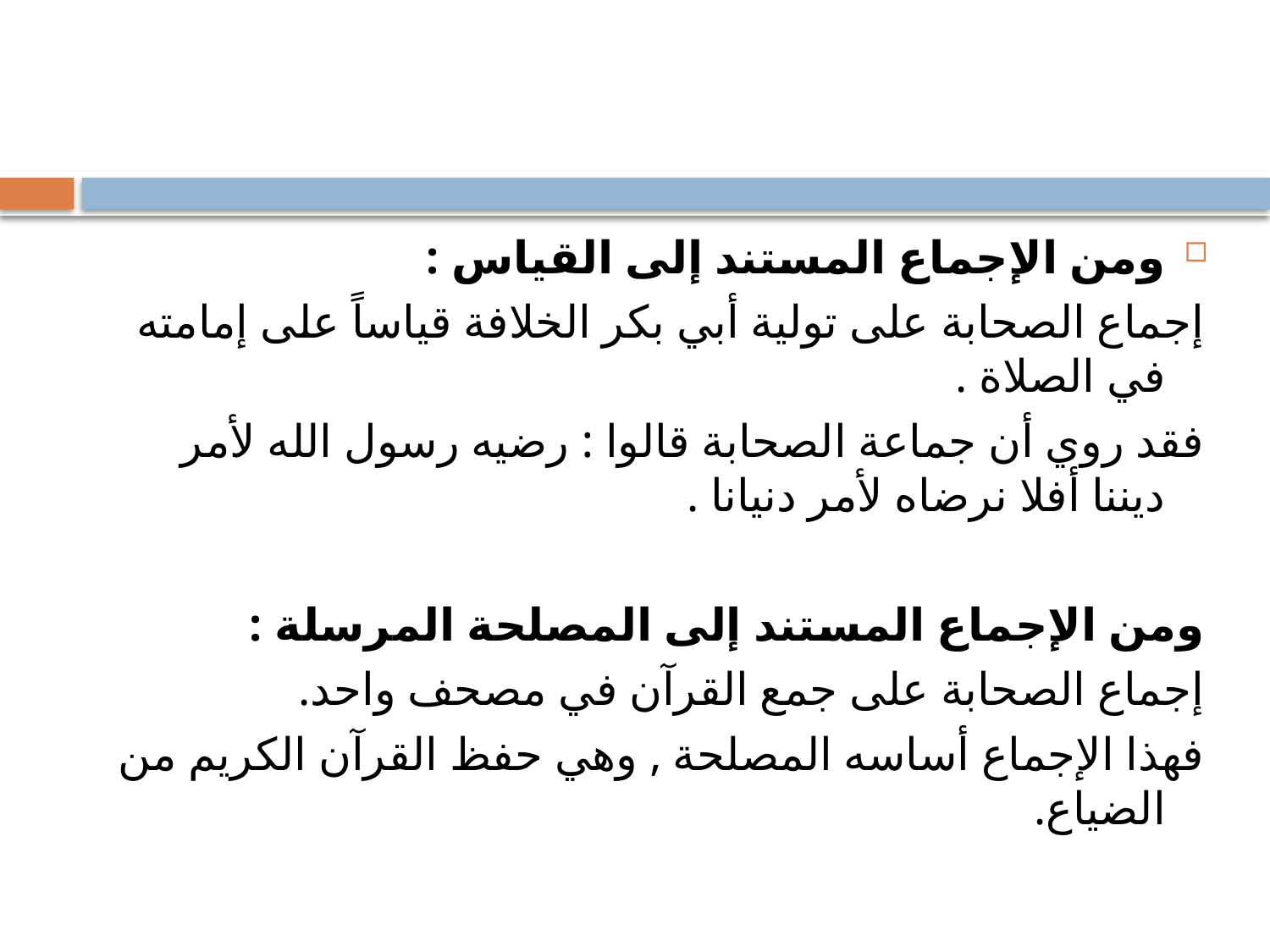

#
ومن الإجماع المستند إلى القياس :
إجماع الصحابة على تولية أبي بكر الخلافة قياساً على إمامته في الصلاة .
فقد روي أن جماعة الصحابة قالوا : رضيه رسول الله لأمر ديننا أفلا نرضاه لأمر دنيانا .

ومن الإجماع المستند إلى المصلحة المرسلة :
إجماع الصحابة على جمع القرآن في مصحف واحد.
فهذا الإجماع أساسه المصلحة , وهي حفظ القرآن الكريم من الضياع.